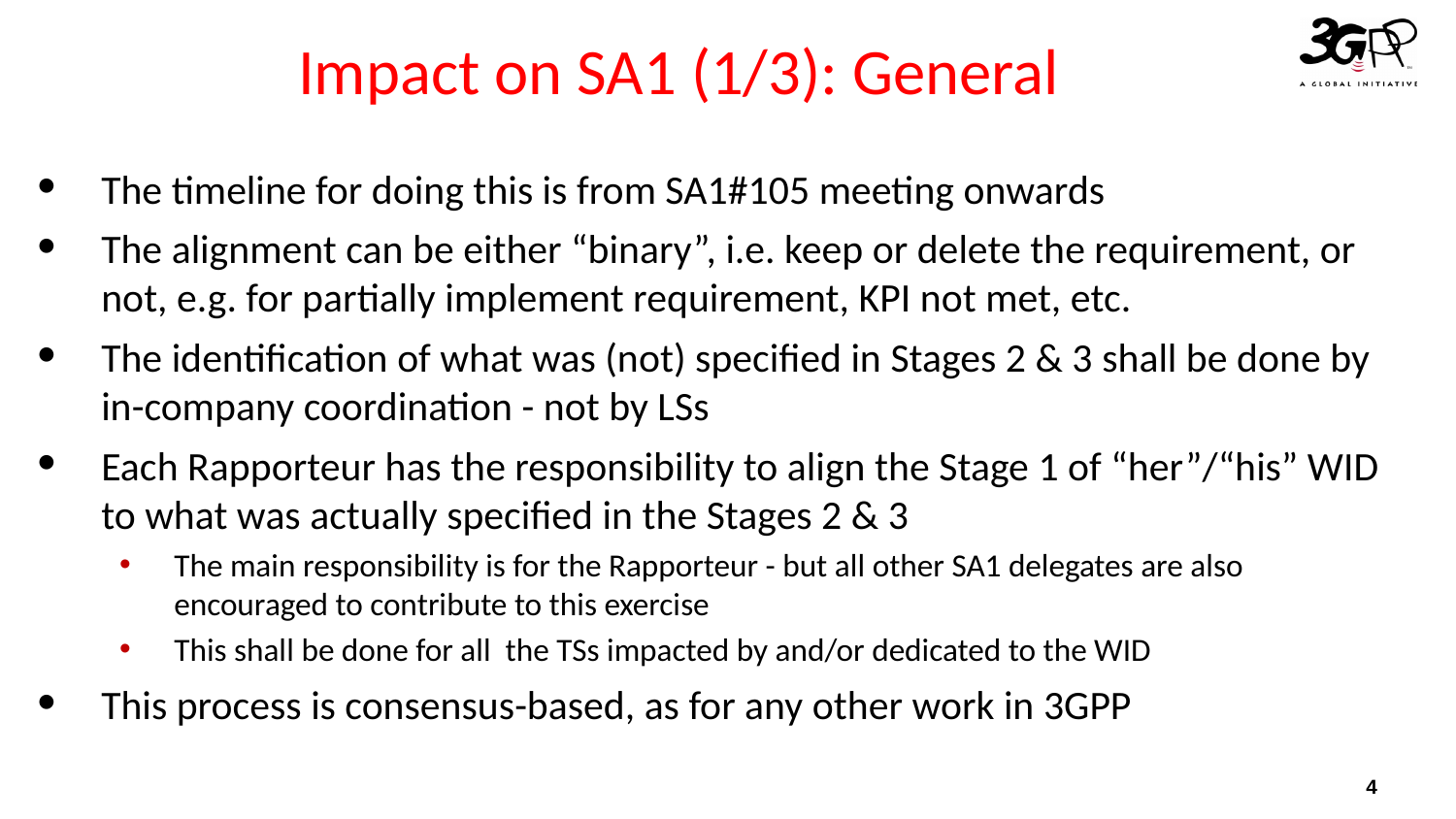

# Impact on SA1 (1/3): General
The timeline for doing this is from SA1#105 meeting onwards
The alignment can be either “binary”, i.e. keep or delete the requirement, or not, e.g. for partially implement requirement, KPI not met, etc.
The identification of what was (not) specified in Stages 2 & 3 shall be done by in-company coordination - not by LSs
Each Rapporteur has the responsibility to align the Stage 1 of “her”/“his” WID to what was actually specified in the Stages 2 & 3
The main responsibility is for the Rapporteur - but all other SA1 delegates are also encouraged to contribute to this exercise
This shall be done for all  the TSs impacted by and/or dedicated to the WID
This process is consensus-based, as for any other work in 3GPP